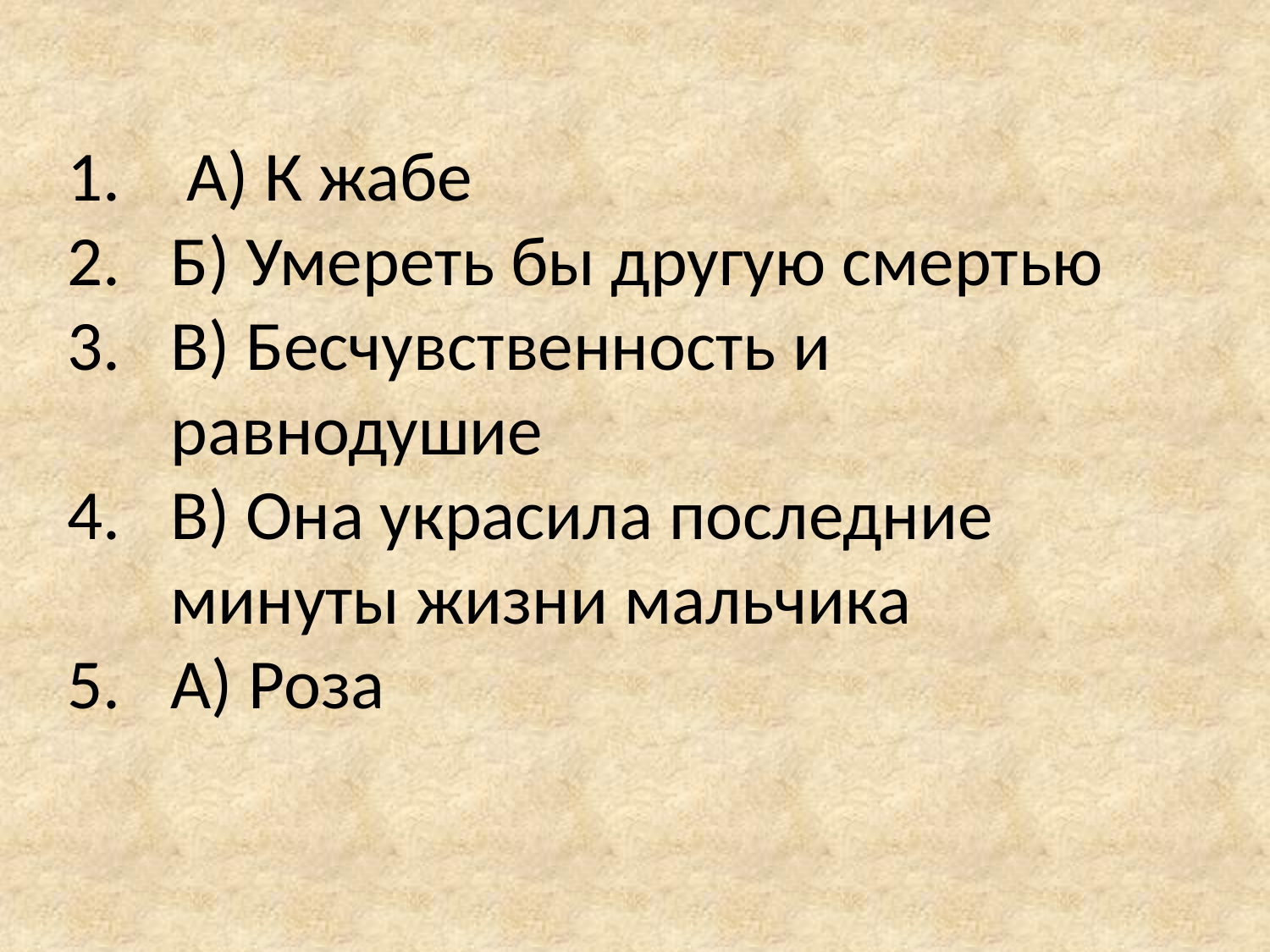

А) К жабе
Б) Умереть бы другую смертью
В) Бесчувственность и равнодушие
В) Она украсила последние минуты жизни мальчика
А) Роза